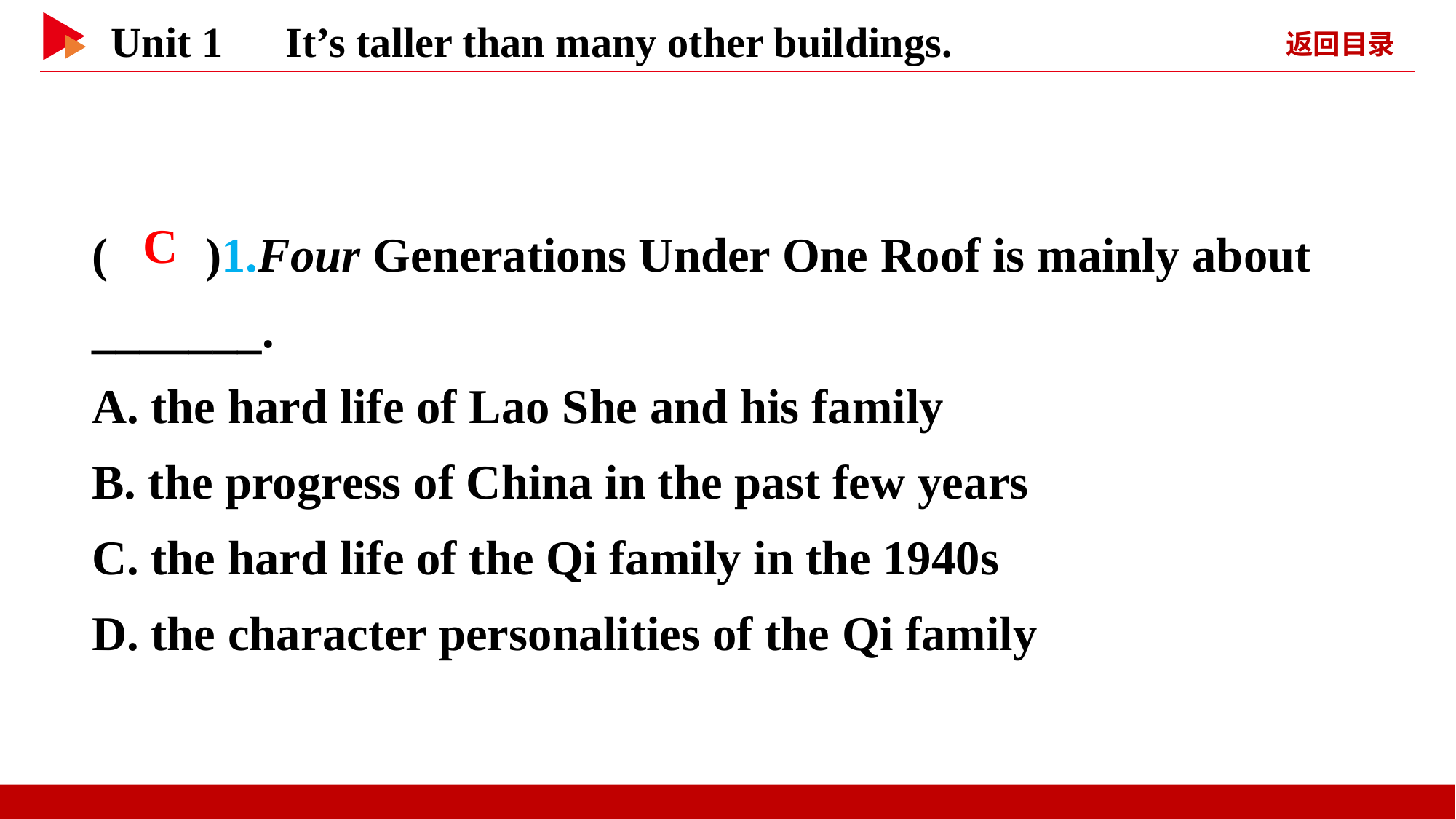

(        )1.Four Generations Under One Roof is mainly about _______.
A. the hard life of Lao She and his family
B. the progress of China in the past few years
C. the hard life of the Qi family in the 1940s
D. the character personalities of the Qi family
   C